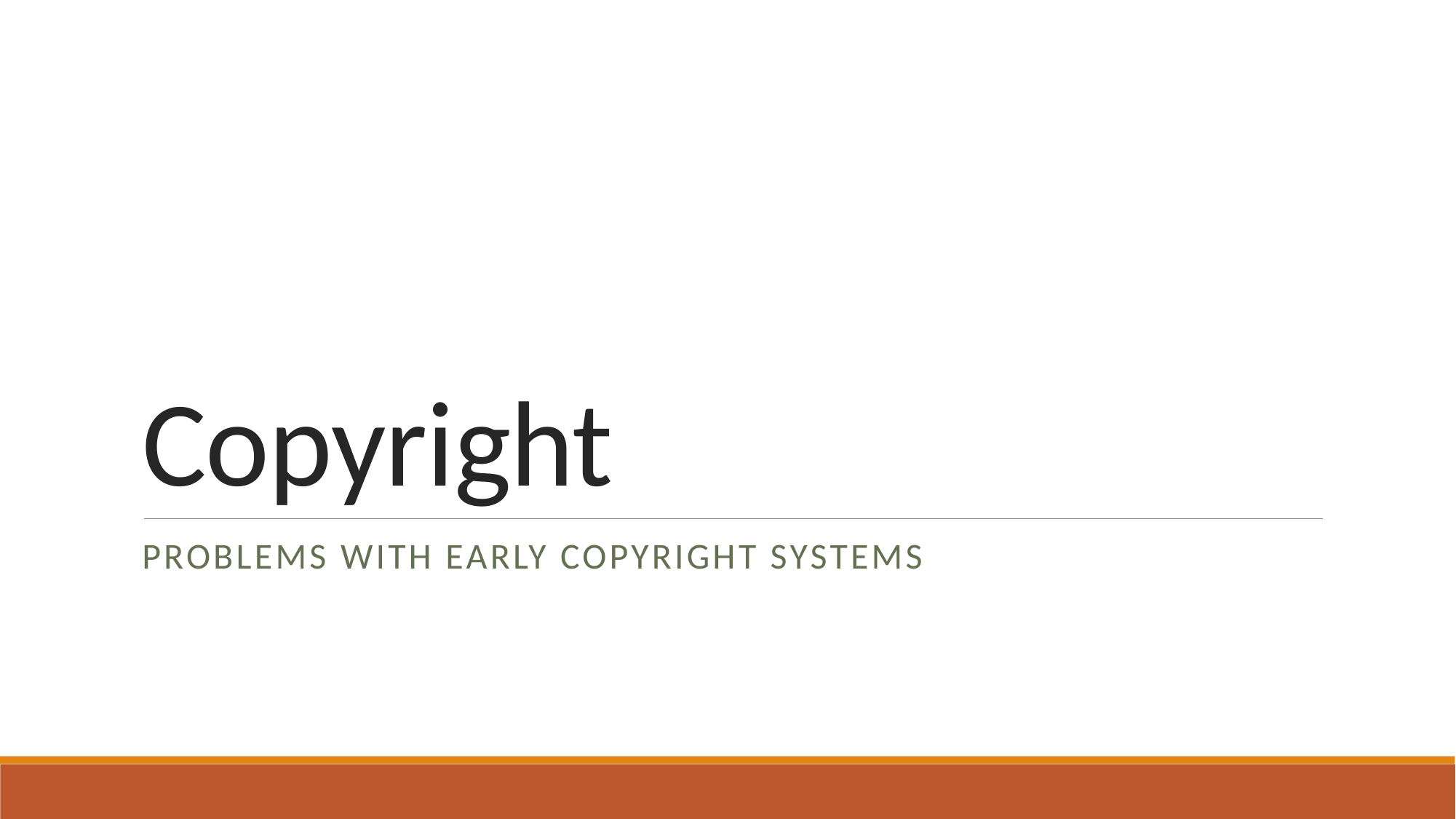

# Copyright
Problems with Early Copyright Systems